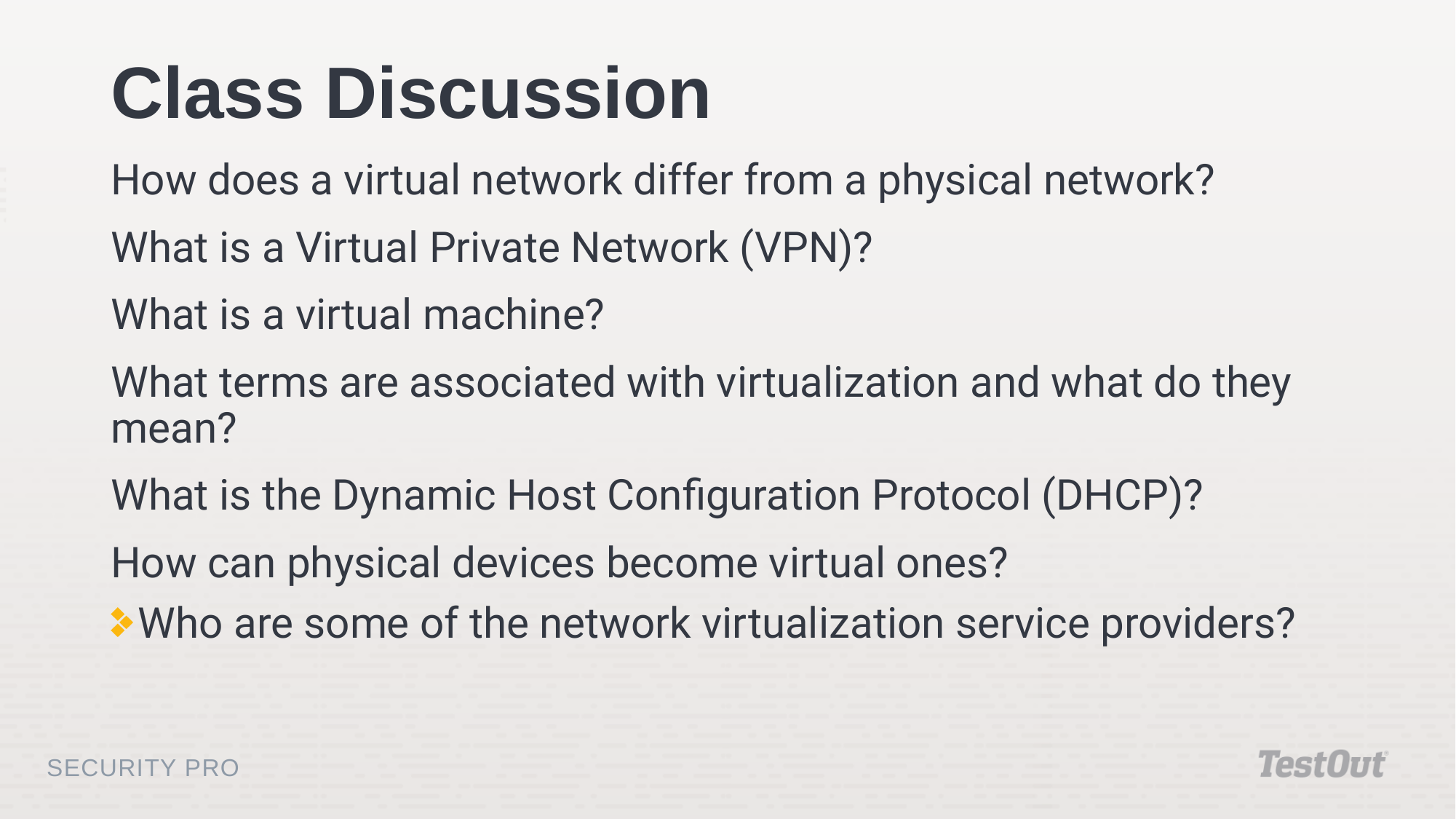

# Class Discussion
How does a virtual network differ from a physical network?
What is a Virtual Private Network (VPN)?
What is a virtual machine?
What terms are associated with virtualization and what do they mean?
What is the Dynamic Host Configuration Protocol (DHCP)?
How can physical devices become virtual ones?
Who are some of the network virtualization service providers?
Security Pro